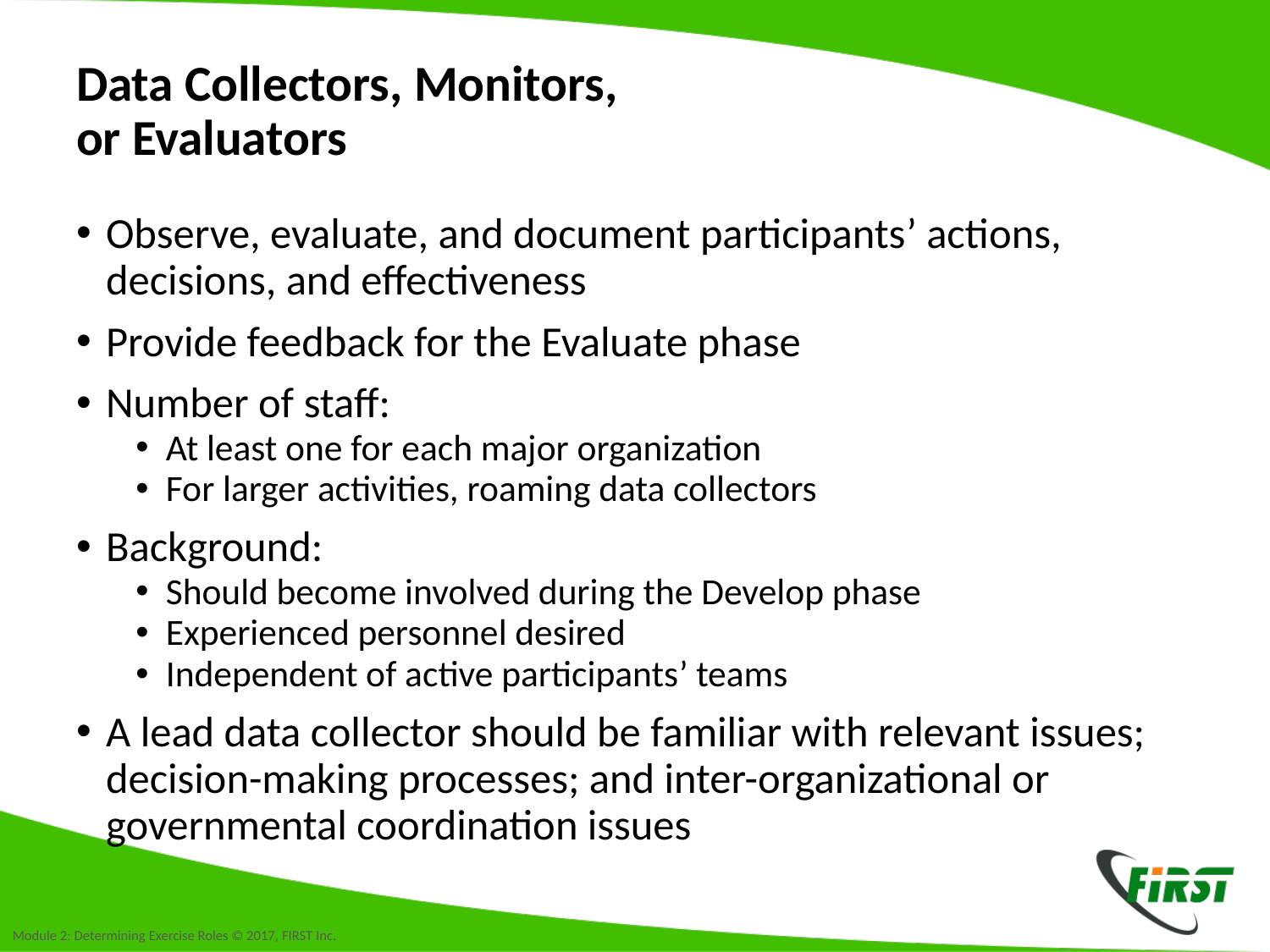

# Data Collectors, Monitors, or Evaluators
Observe, evaluate, and document participants’ actions, decisions, and effectiveness
Provide feedback for the Evaluate phase
Number of staff:
At least one for each major organization
For larger activities, roaming data collectors
Background:
Should become involved during the Develop phase
Experienced personnel desired
Independent of active participants’ teams
A lead data collector should be familiar with relevant issues; decision-making processes; and inter-organizational or governmental coordination issues